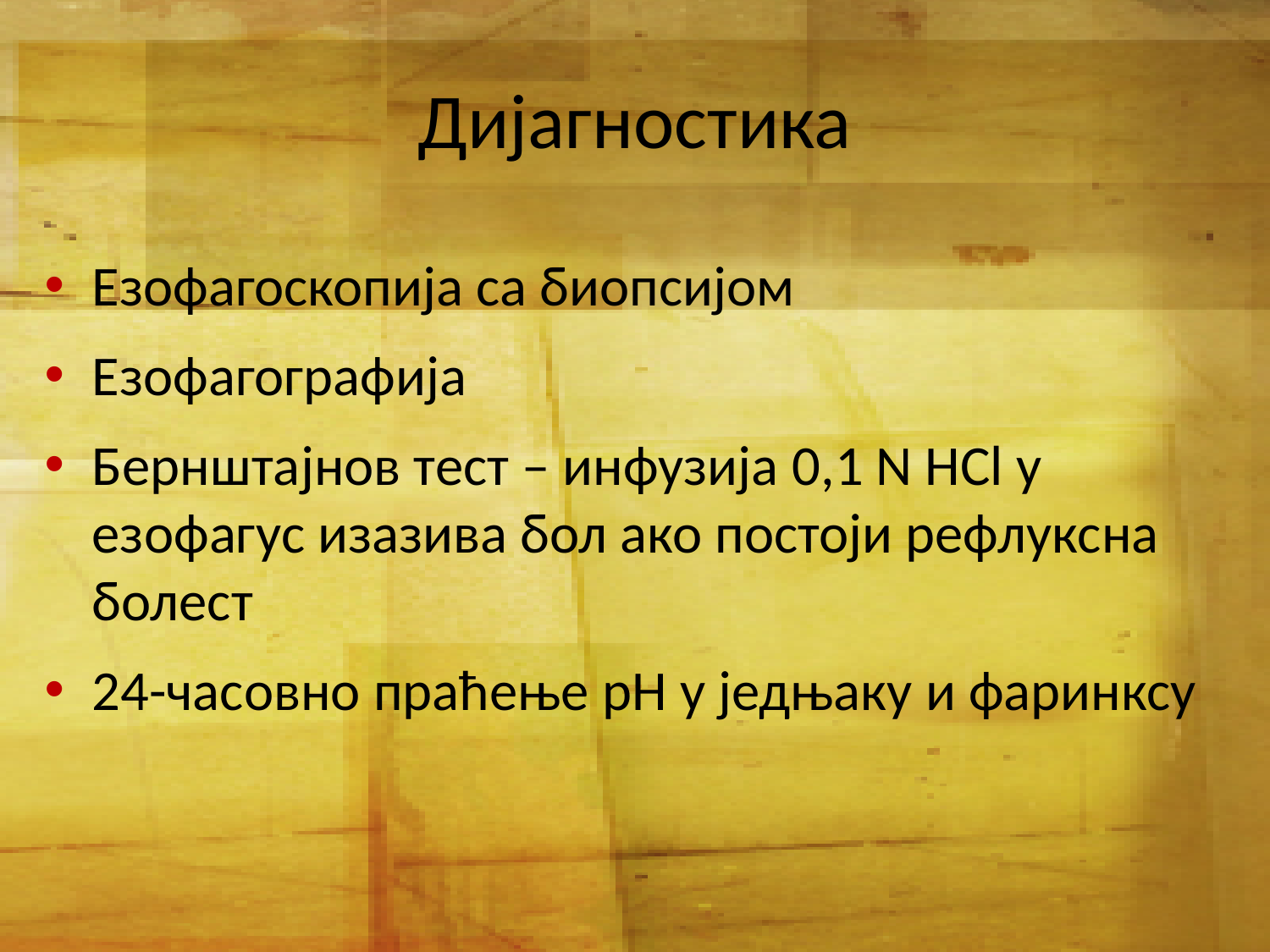

# Дијагностика
Езофагоскопија са биопсијом
Езофагографија
Бернштајнов тест – инфузија 0,1 N HCl у езофагус изазива бол ако постоји рефлуксна болест
24-часовно праћење pH у једњаку и фаринксу